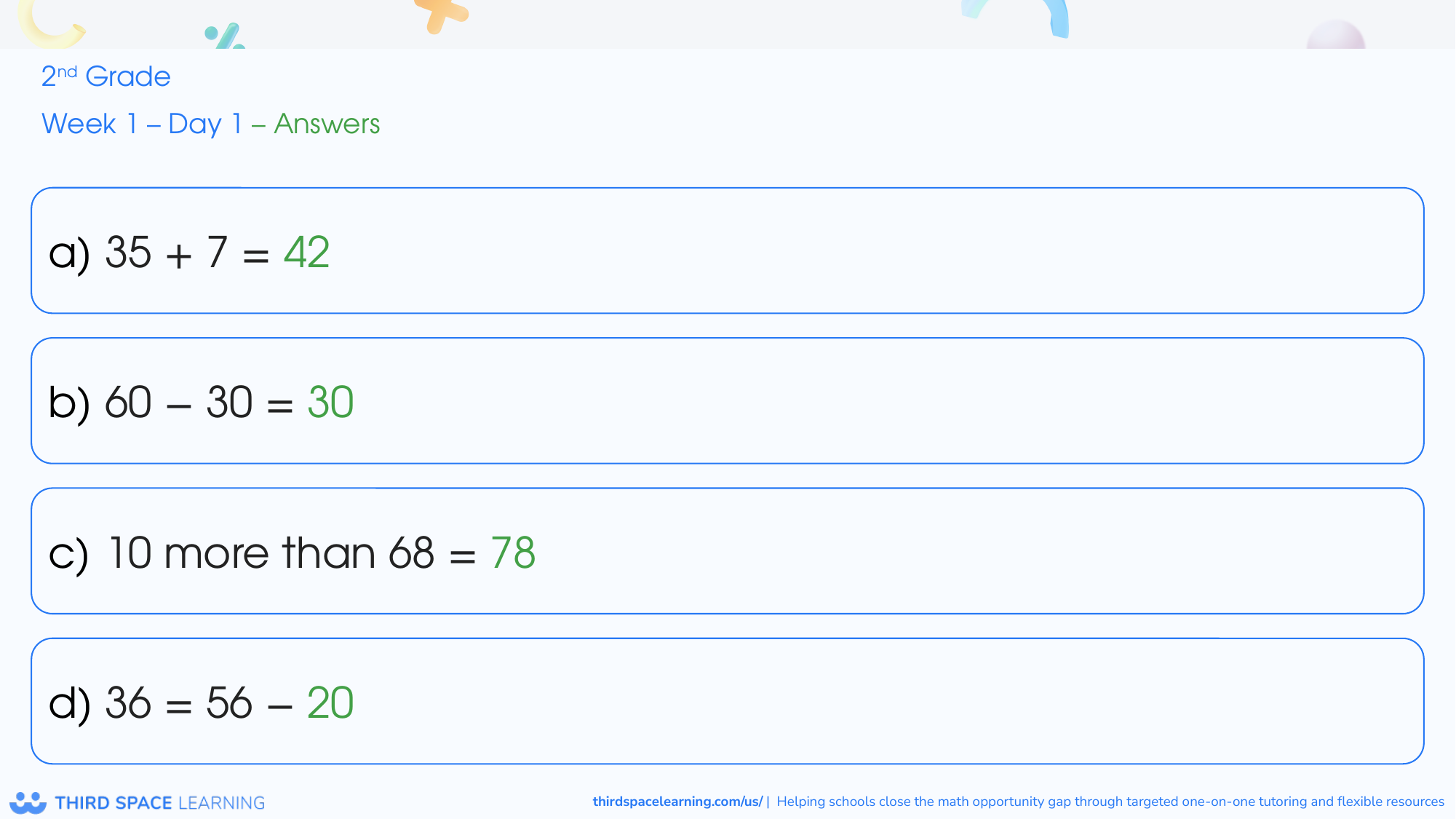

2nd Grade
Week 1 – Day 1 – Answers
35 + 7 = 42
60 − 30 = 30
10 more than 68 = 78
36 = 56 − 20